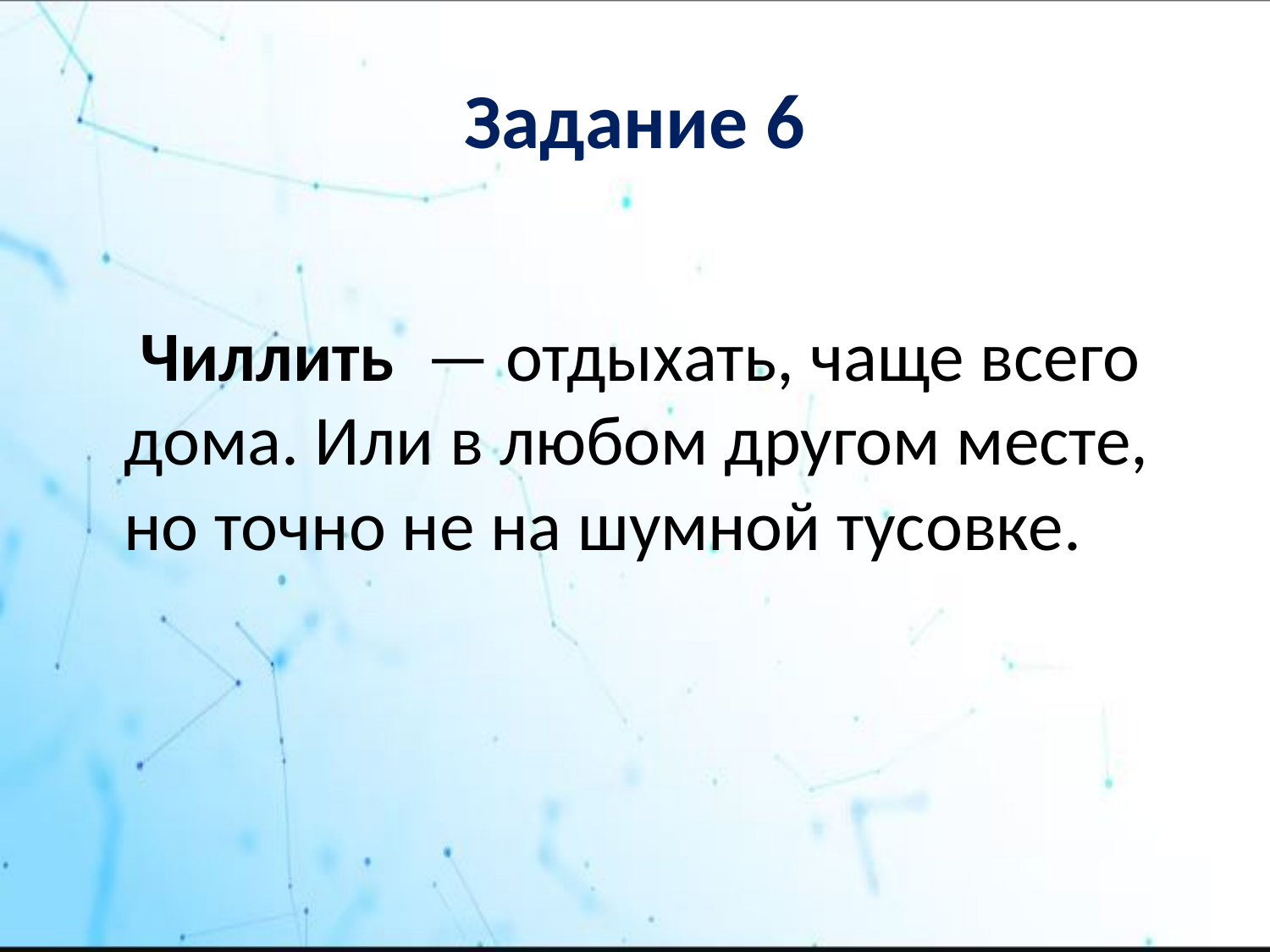

# Задание 6

    Чиллить  — отдыхать, чаще всего дома. Или в любом другом месте, но точно не на шумной тусовке.